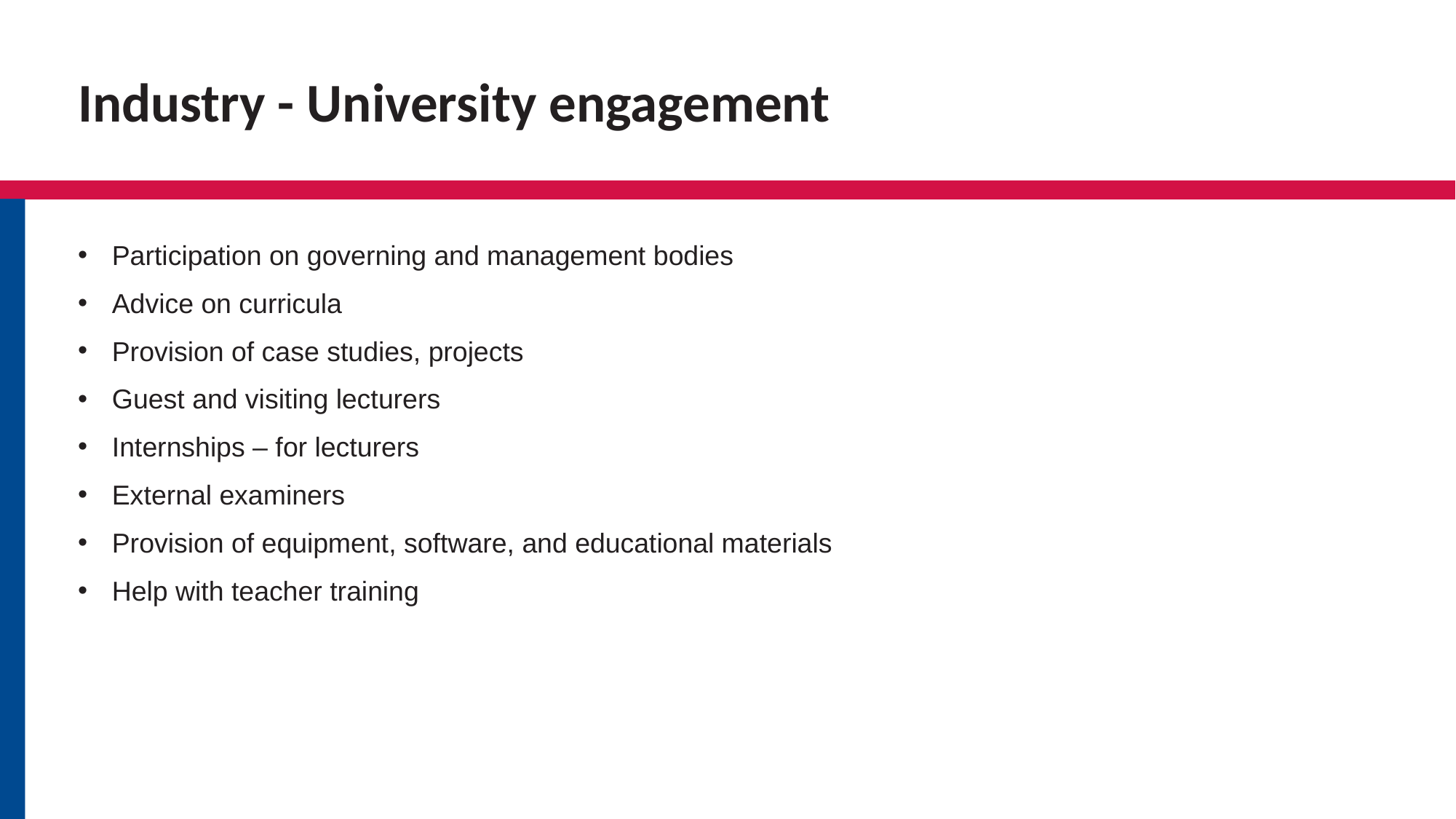

# Industry - University engagement
Participation on governing and management bodies
Advice on curricula
Provision of case studies, projects
Guest and visiting lecturers
Internships – for lecturers
External examiners
Provision of equipment, software, and educational materials
Help with teacher training